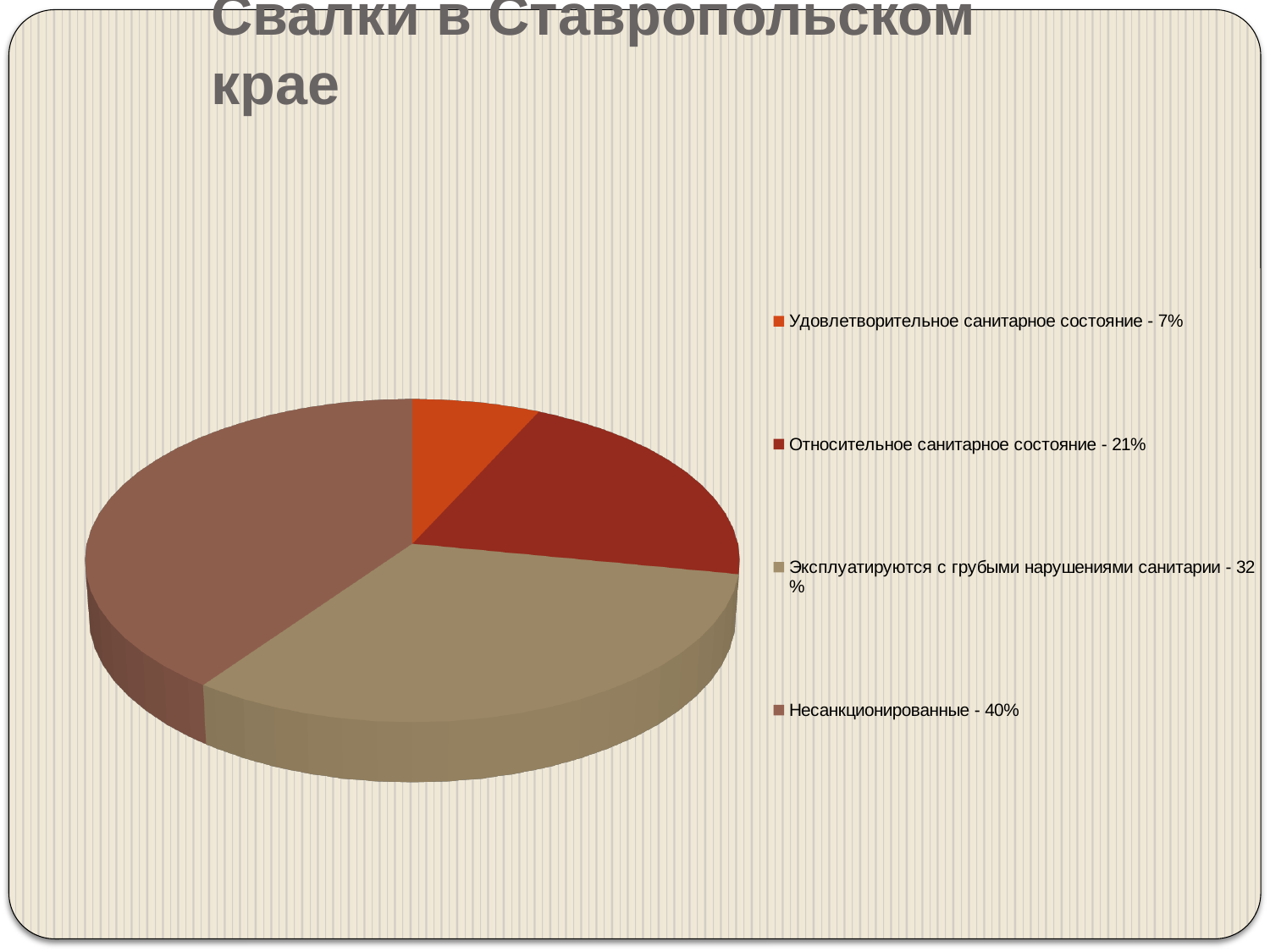

# Свалки в Ставропольском крае

[unsupported chart]